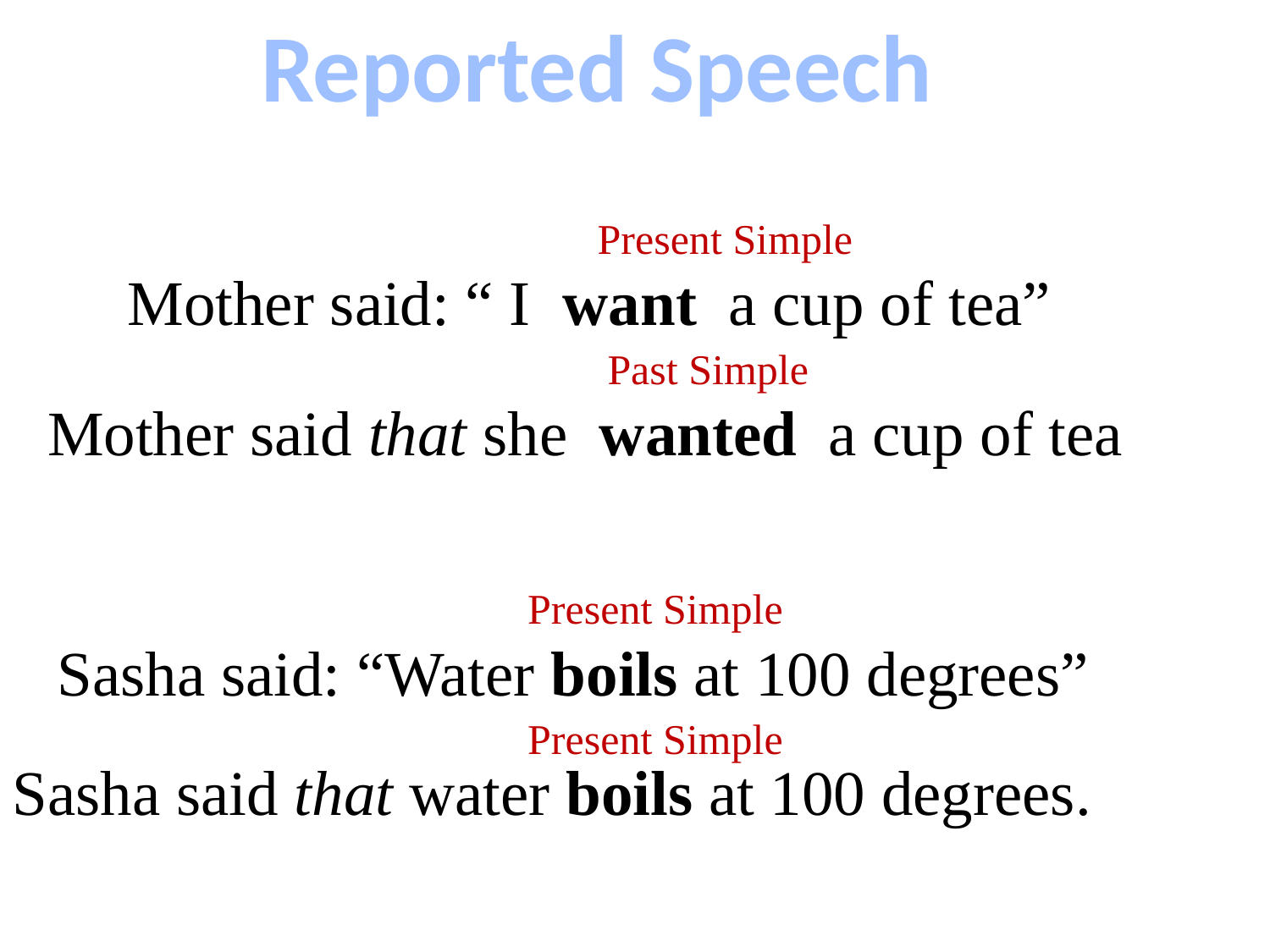

Reported Speech
Present Simple
Mother said: “ I  want  a cup of tea”
Past Simple
Mother said that she  wanted  a cup of tea
Present Simple
Sasha said: “Water boils at 100 degrees”
Present Simple
Sasha said that water boils at 100 degrees.